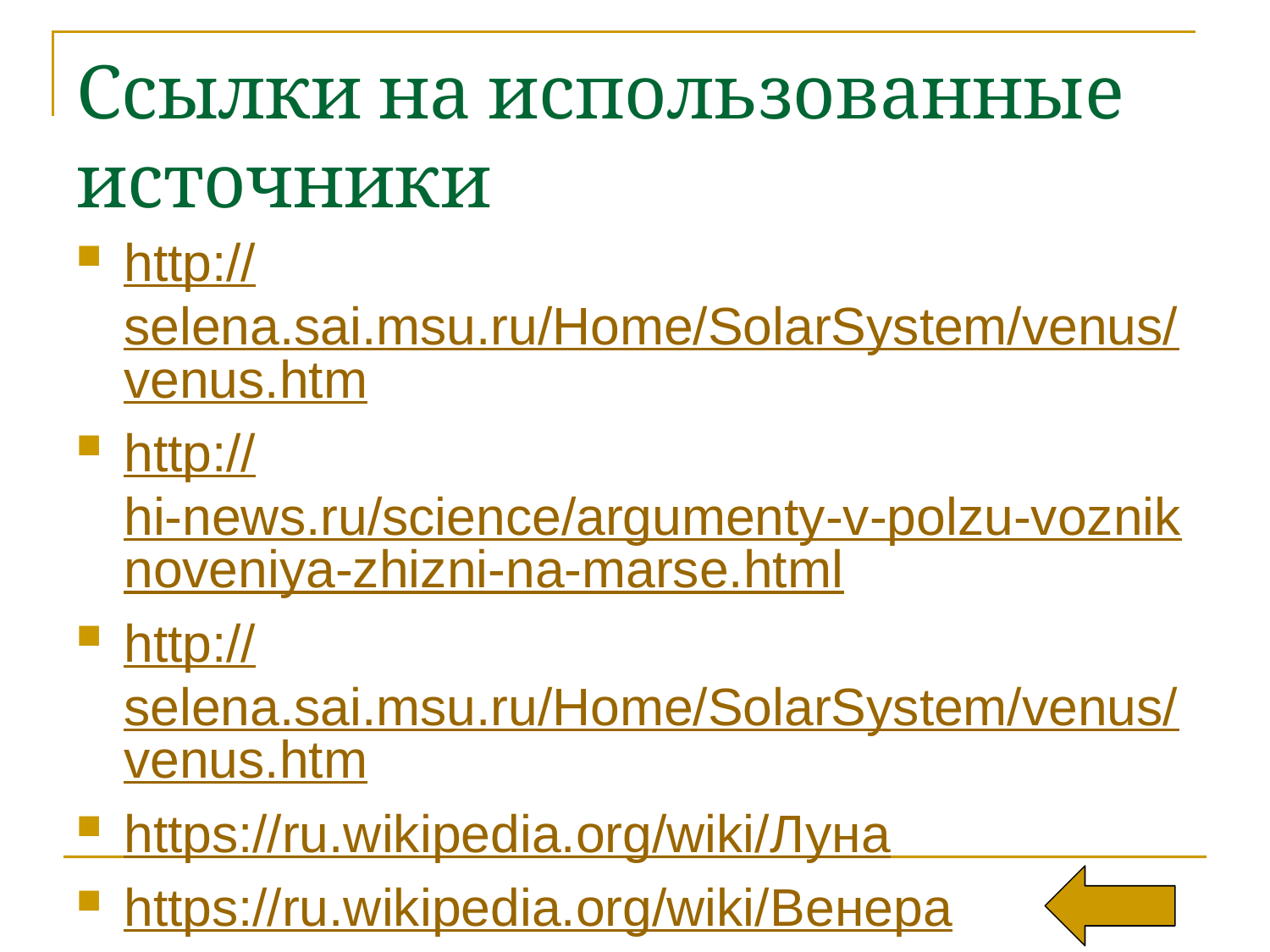

# Ссылки на использованные источники
http://selena.sai.msu.ru/Home/SolarSystem/venus/venus.htm
http://hi-news.ru/science/argumenty-v-polzu-vozniknoveniya-zhizni-na-marse.html
http://selena.sai.msu.ru/Home/SolarSystem/venus/venus.htm
https://ru.wikipedia.org/wiki/Луна
https://ru.wikipedia.org/wiki/Венера
https://ru.wikipedia.org/wiki/Марс